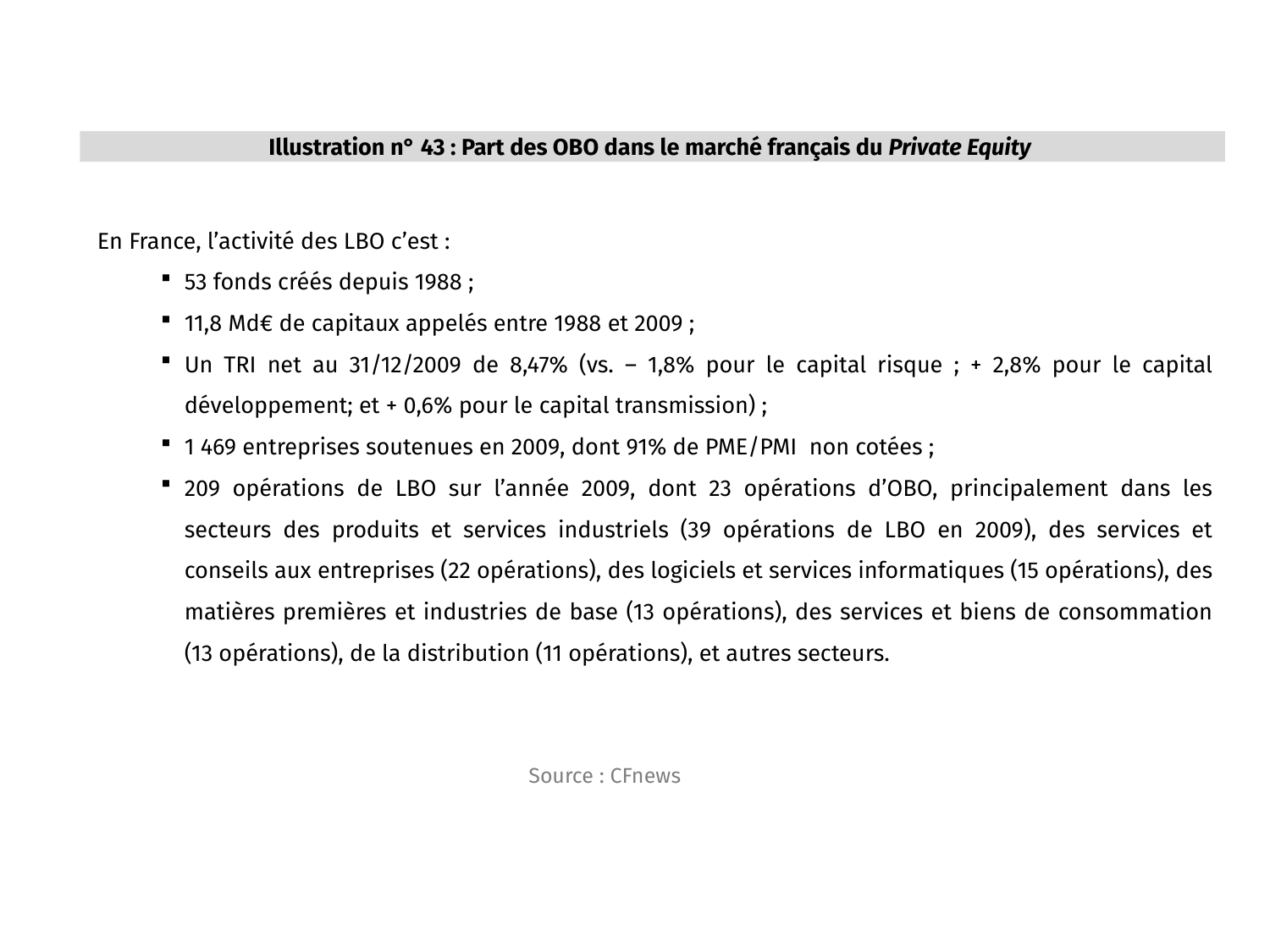

Illustration n° 43 : Part des OBO dans le marché français du Private Equity

En France, l’activité des LBO c’est :
53 fonds créés depuis 1988 ;
11,8 Md€ de capitaux appelés entre 1988 et 2009 ;
Un TRI net au 31/12/2009 de 8,47% (vs. – 1,8% pour le capital risque ; + 2,8% pour le capital développement; et + 0,6% pour le capital transmission) ;
1 469 entreprises soutenues en 2009, dont 91% de PME/PMI  non cotées ;
209 opérations de LBO sur l’année 2009, dont 23 opérations d’OBO, principalement dans les secteurs des produits et services industriels (39 opérations de LBO en 2009), des services et conseils aux entreprises (22 opérations), des logiciels et services informatiques (15 opérations), des matières premières et industries de base (13 opérations), des services et biens de consommation (13 opérations), de la distribution (11 opérations), et autres secteurs.

Source : CFnews